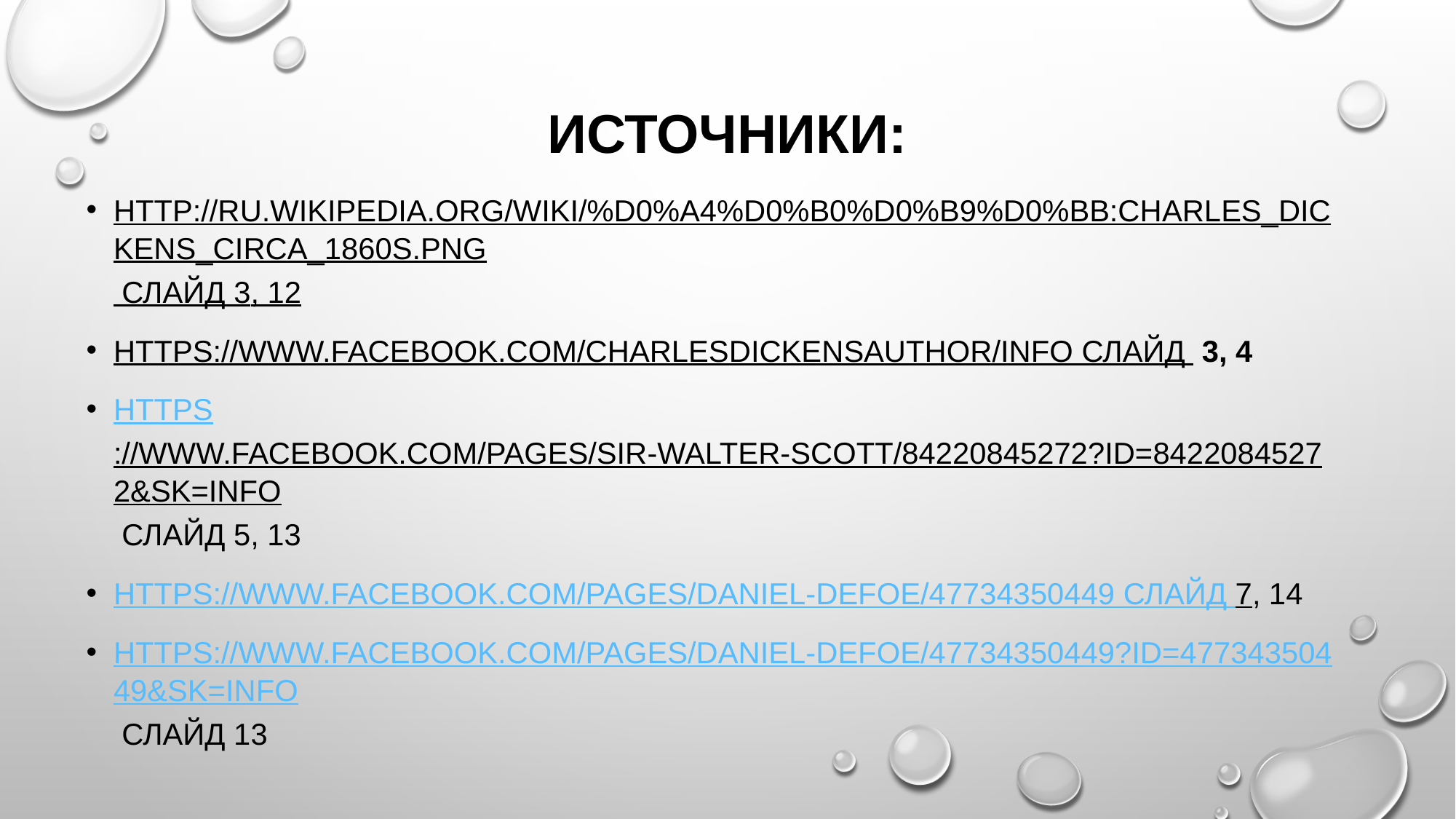

# Источники:
http://ru.wikipedia.org/wiki/%D0%A4%D0%B0%D0%B9%D0%BB:Charles_Dickens_circa_1860s.png СЛАЙД 3, 12
https://www.facebook.com/CharlesDickensAuthor/info СЛАЙД  3, 4
https://www.facebook.com/pages/Sir-Walter-Scott/84220845272?id=84220845272&sk=info СЛАЙД 5, 13
https://www.facebook.com/pages/Daniel-Defoe/47734350449 СЛАЙД 7, 14
https://www.facebook.com/pages/Daniel-Defoe/47734350449?id=47734350449&sk=info СЛАЙД 13